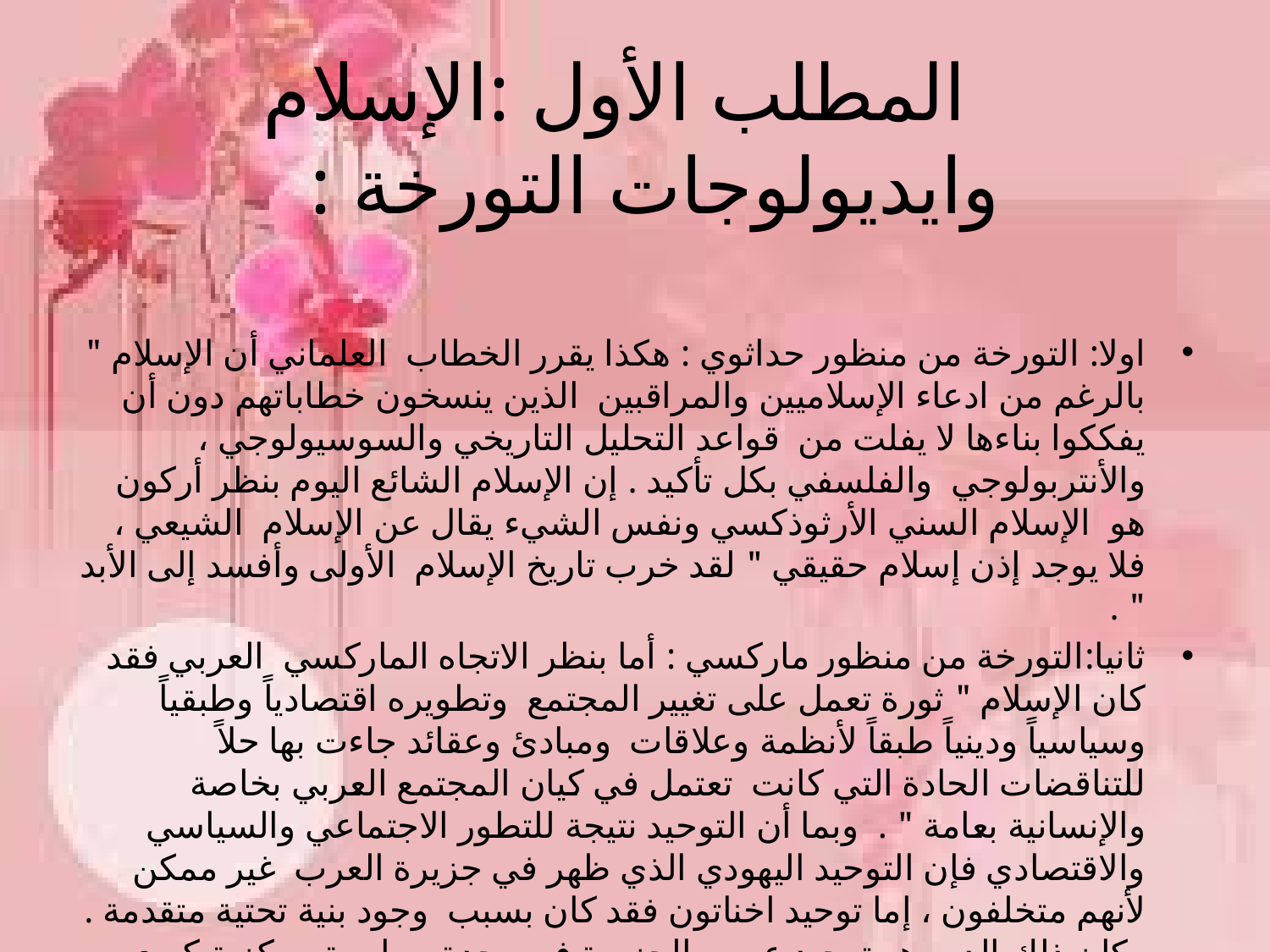

# المطلب الأول :الإسلام وايديولوجات التورخة :
اولا: التورخة من منظور حداثوي : هكذا يقرر الخطاب  العلماني أن الإسلام " بالرغم من ادعاء الإسلاميين والمراقبين  الذين ينسخون خطاباتهم دون أن يفككوا بناءها لا يفلت من  قواعد التحليل التاريخي والسوسيولوجي ، والأنتربولوجي  والفلسفي بكل تأكيد . إن الإسلام الشائع اليوم بنظر أركون هو  الإسلام السني الأرثوذكسي ونفس الشيء يقال عن الإسلام  الشيعي ، فلا يوجد إذن إسلام حقيقي " لقد خرب تاريخ الإسلام  الأولى وأفسد إلى الأبد " .
ثانيا:التورخة من منظور ماركسي : أما بنظر الاتجاه الماركسي  العربي فقد كان الإسلام " ثورة تعمل على تغيير المجتمع  وتطويره اقتصادياً وطبقياً وسياسياً ودينياً طبقاً لأنظمة وعلاقات  ومبادئ وعقائد جاءت بها حلاً للتناقضات الحادة التي كانت  تعتمل في كيان المجتمع العربي بخاصة والإنسانية بعامة " .  وبما أن التوحيد نتيجة للتطور الاجتماعي والسياسي  والاقتصادي فإن التوحيد اليهودي الذي ظهر في جزيرة العرب  غير ممكن لأنهم متخلفون ، إما توحيد اخناتون فقد كان بسبب  وجود بنية تحتية متقدمة . وكان ذلك الدور هو توحيد عرب  الجزيرة في وحدة سياسية مركزية كبرى .